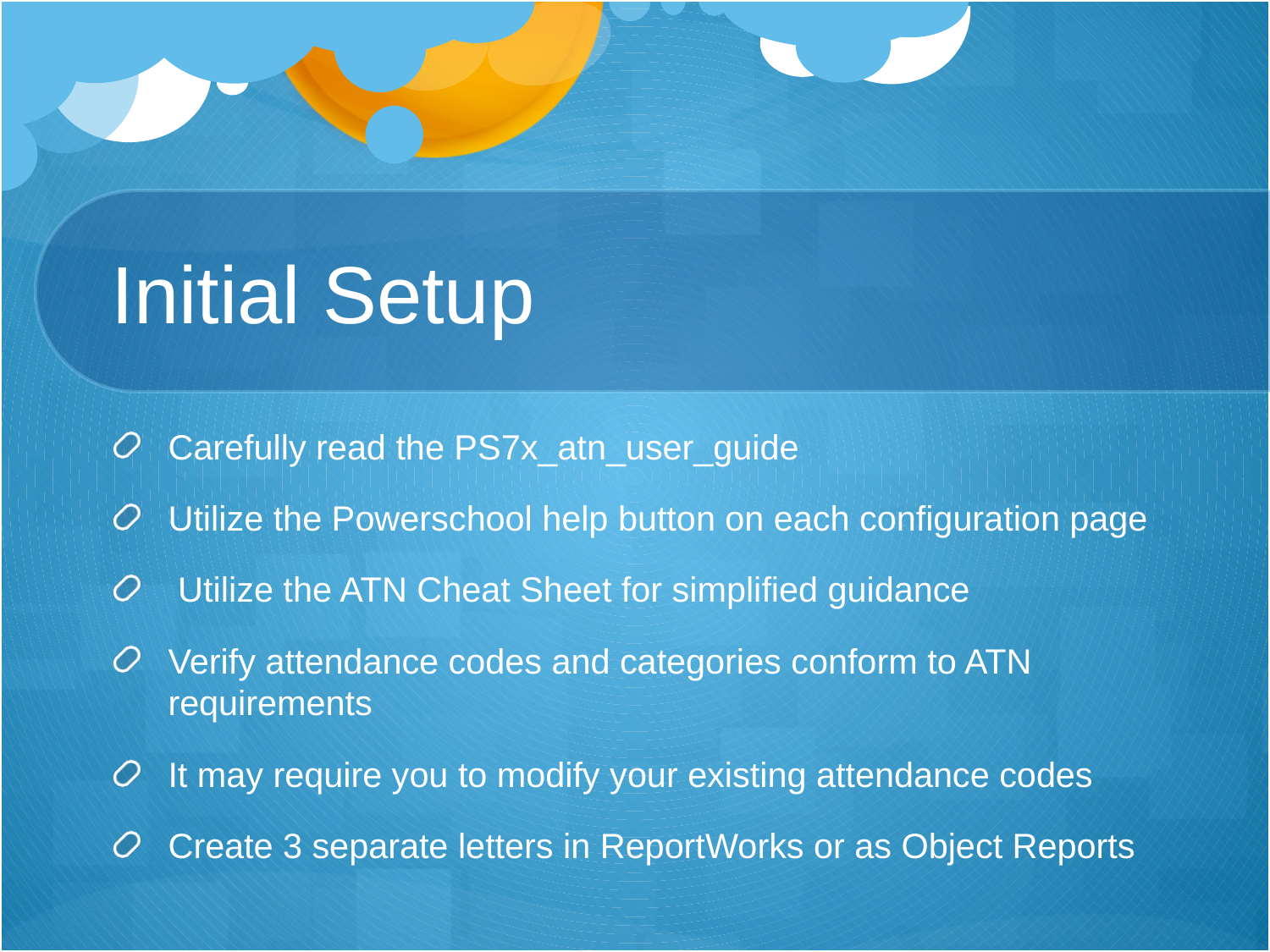

# Initial Setup
Carefully read the PS7x_atn_user_guide
Utilize the Powerschool help button on each configuration page
 Utilize the ATN Cheat Sheet for simplified guidance
Verify attendance codes and categories conform to ATN requirements
It may require you to modify your existing attendance codes
Create 3 separate letters in ReportWorks or as Object Reports